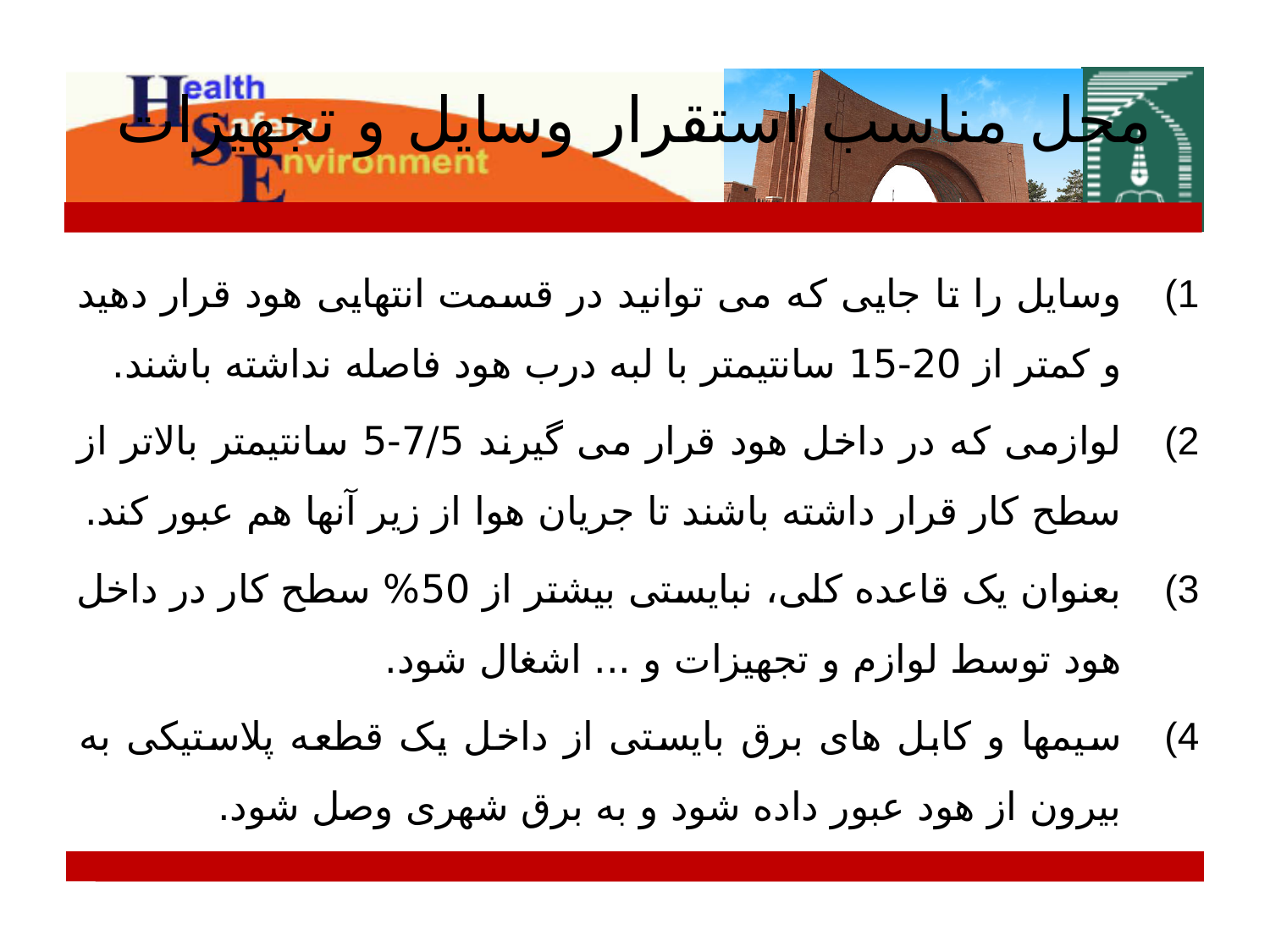

# محل مناسب استقرار وسایل و تجهیزات
وسایل را تا جایی که می توانید در قسمت انتهایی هود قرار دهید و کمتر از 20-15 سانتیمتر با لبه درب هود فاصله نداشته باشند.
لوازمی که در داخل هود قرار می گیرند 7/5-5 سانتیمتر بالاتر از سطح کار قرار داشته باشند تا جریان هوا از زیر آنها هم عبور کند.
بعنوان یک قاعده کلی، نبایستی بیشتر از 50% سطح کار در داخل هود توسط لوازم و تجهیزات و ... اشغال شود.
سیمها و کابل های برق بایستی از داخل یک قطعه پلاستیکی به بیرون از هود عبور داده شود و به برق شهری وصل شود.